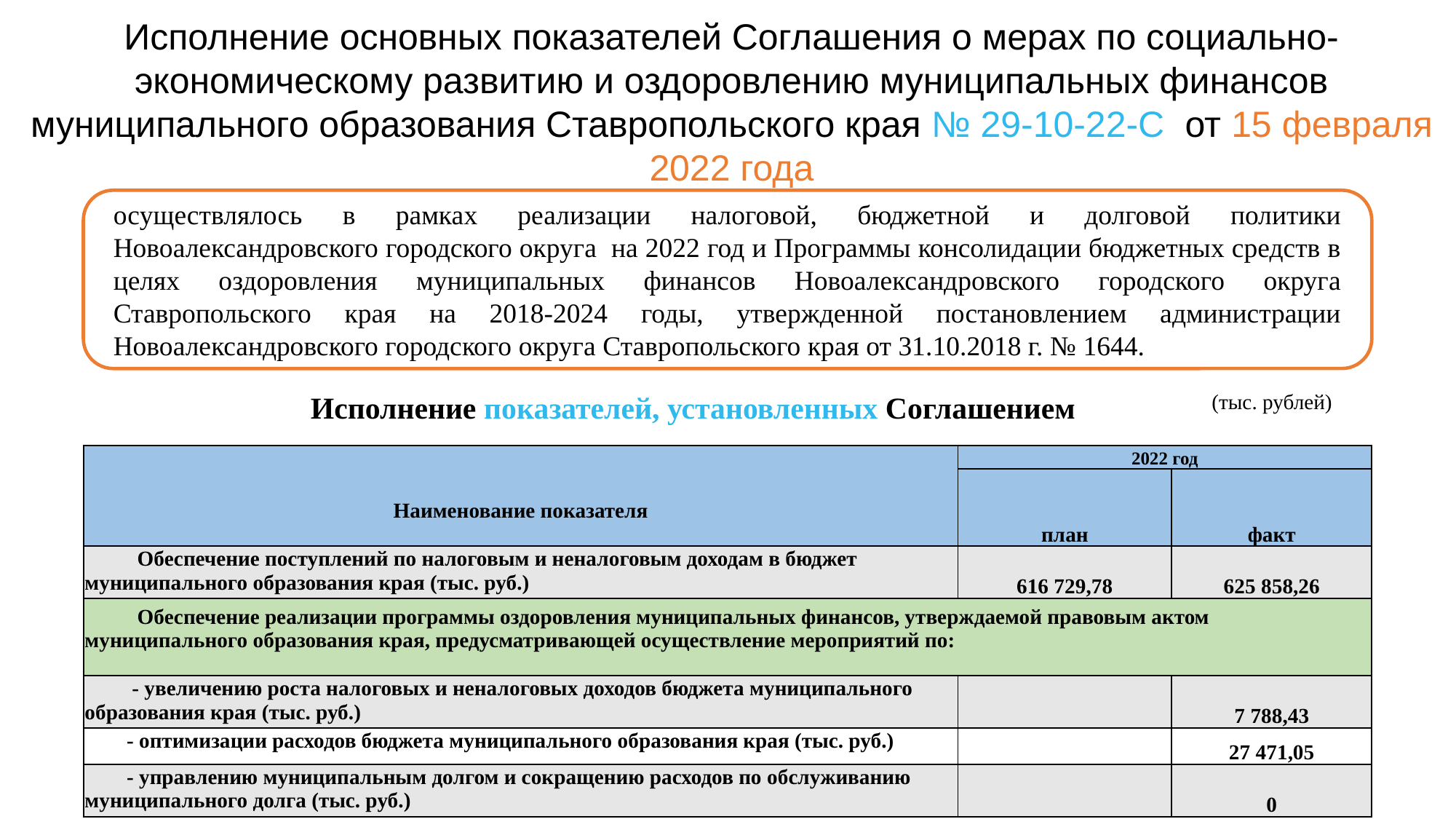

Исполнение основных показателей Соглашения о мерах по социально-экономическому развитию и оздоровлению муниципальных финансов муниципального образования Ставропольского края № 29-10-22-С  от 15 февраля 2022 года

осуществлялось в рамках реализации налоговой, бюджетной и долговой политики Новоалександровского городского округа  на 2022 год и Программы консолидации бюджетных средств в целях оздоровления муниципальных финансов Новоалександровского городского округа Ставропольского края на 2018-2024 годы, утвержденной постановлением администрации Новоалександровского городского округа Ставропольского края от 31.10.2018 г. № 1644.
(тыс. рублей)
Исполнение показателей, установленных Соглашением
| Наименование показателя | 2022 год |  |
| --- | --- | --- |
|  | план | факт |
| Обеспечение поступлений по налоговым и неналоговым доходам в бюджет муниципального образования края (тыс. руб.) | 616 729,78 | 625 858,26 |
| Обеспечение реализации программы оздоровления муниципальных финансов, утверждаемой правовым актом муниципального образования края, предусматривающей осуществление мероприятий по: |  |  |
| - увеличению роста налоговых и неналоговых доходов бюджета муниципального образования края (тыс. руб.) |  | 7 788,43 |
| - оптимизации расходов бюджета муниципального образования края (тыс. руб.) |  | 27 471,05 |
| - управлению муниципальным долгом и сокращению расходов по обслуживанию муниципального долга (тыс. руб.) |  | 0 |